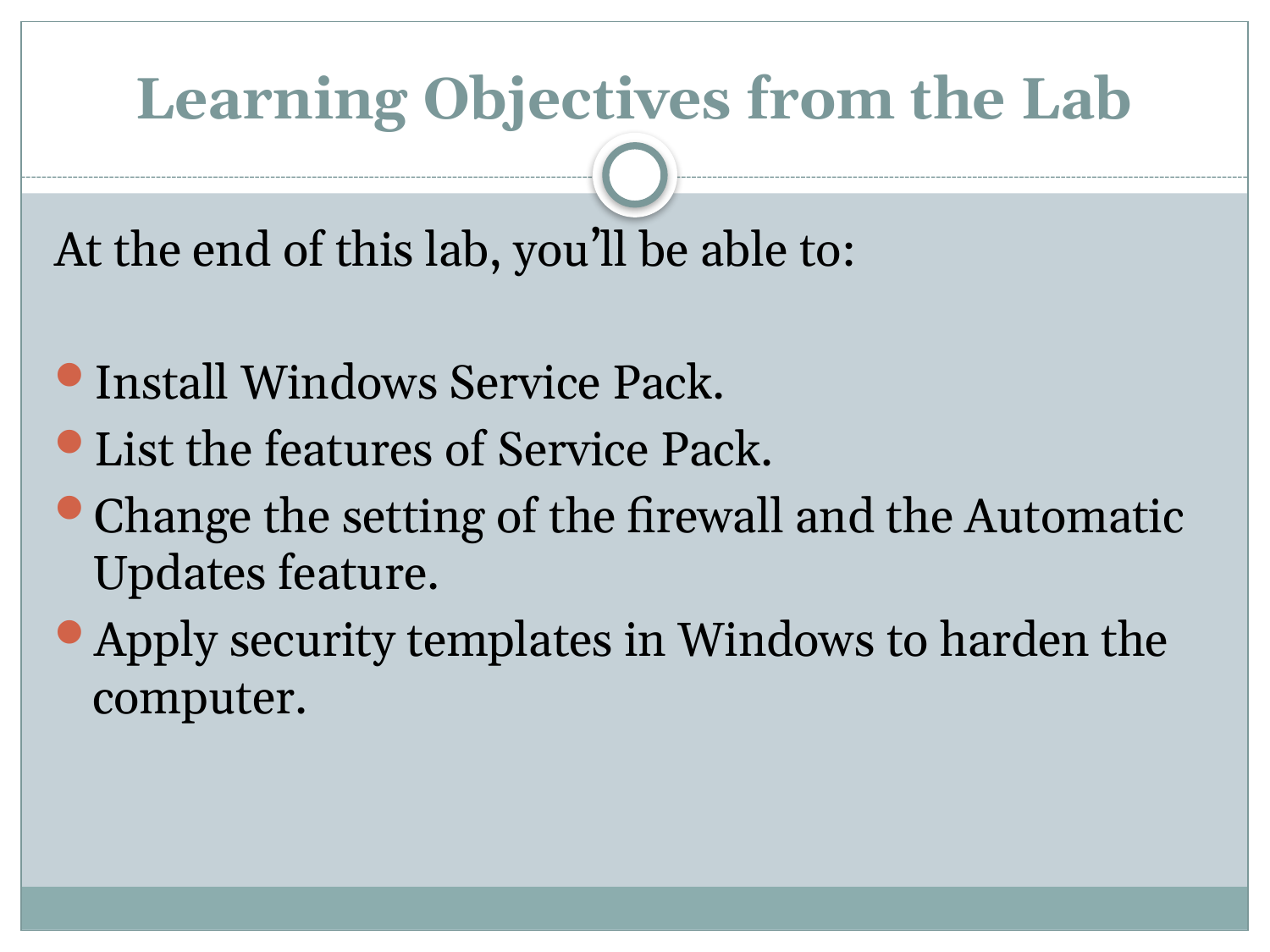

# Learning Objectives from the Lab
At the end of this lab, you’ll be able to:

Install Windows Service Pack.
List the features of Service Pack.
Change the setting of the firewall and the Automatic Updates feature.
Apply security templates in Windows to harden the computer.